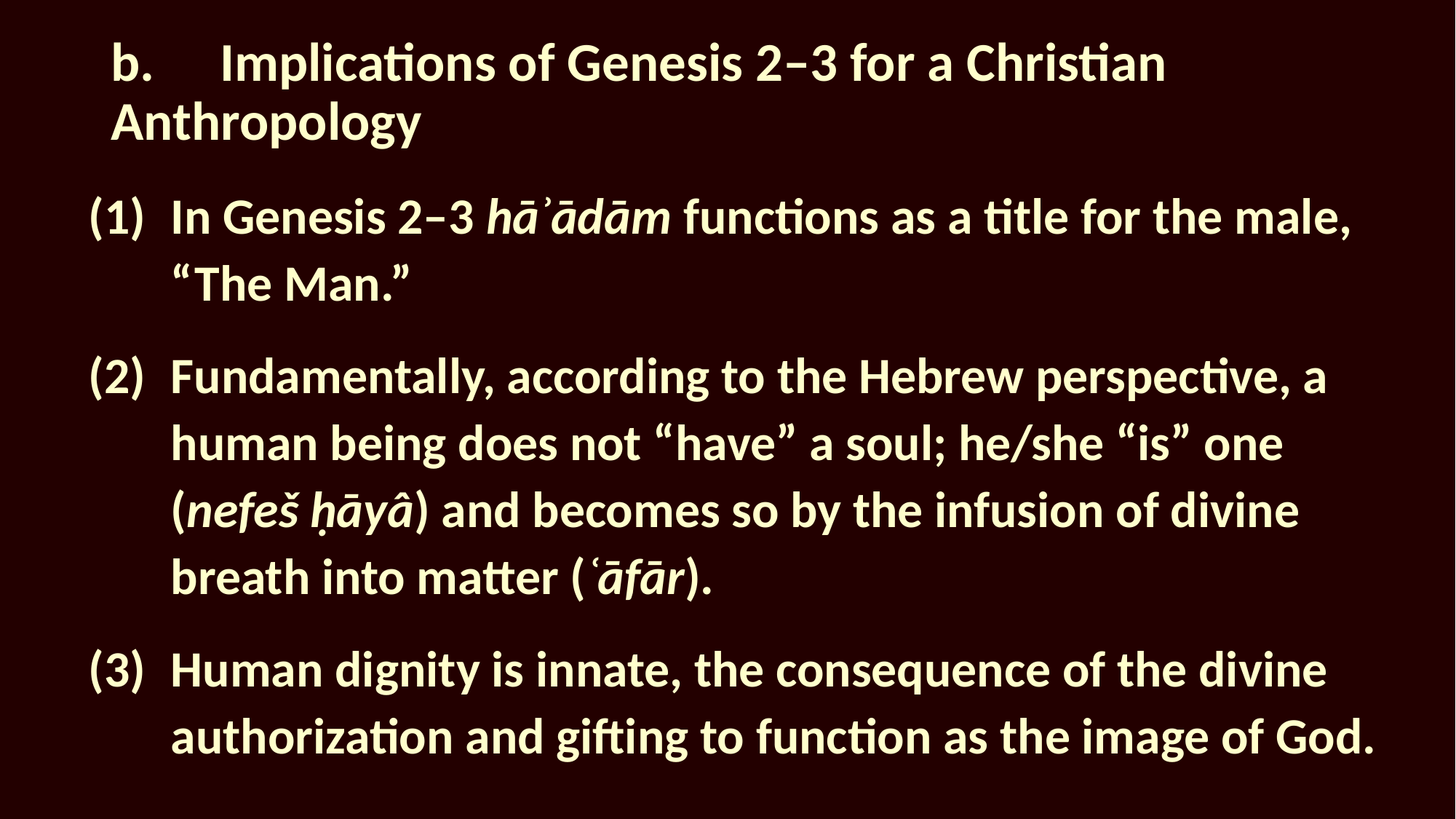

# b.  	Implications of Genesis 2–3 for a Christian 	Anthropology
(1)	In Genesis 2–3 hāʾādām functions as a title for the male, “The Man.”
(2)	Fundamentally, according to the Hebrew perspective, a human being does not “have” a soul; he/she “is” one (nefeš ḥāyâ) and becomes so by the infusion of divine breath into matter (ʿāfār).
(3)	Human dignity is innate, the consequence of the divine authorization and gifting to function as the image of God.